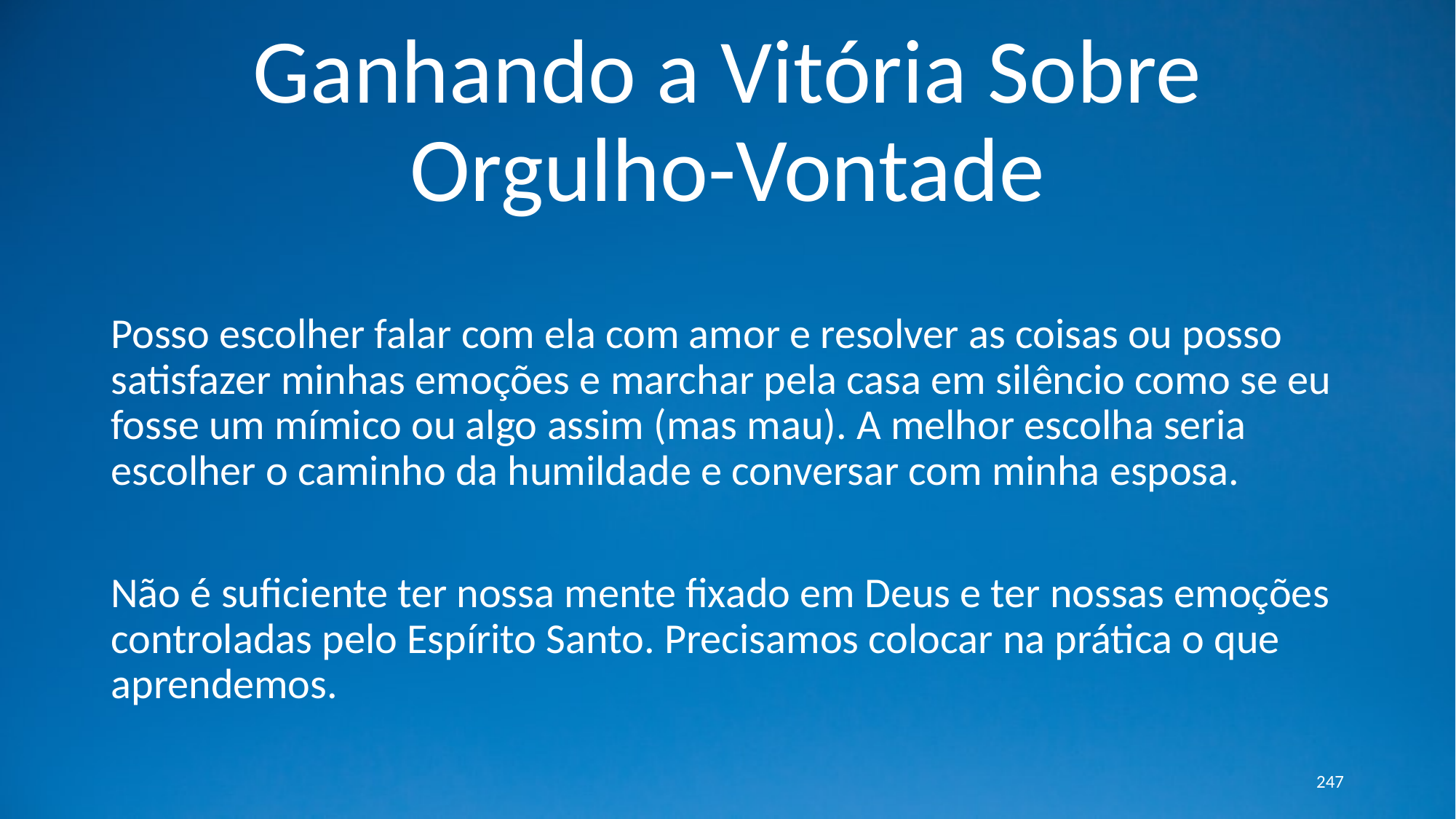

# Ganhando a Vitória Sobre Orgulho-Vontade
Posso escolher falar com ela com amor e resolver as coisas ou posso satisfazer minhas emoções e marchar pela casa em silêncio como se eu fosse um mímico ou algo assim (mas mau). A melhor escolha seria escolher o caminho da humildade e conversar com minha esposa.

Não é suficiente ter nossa mente fixado em Deus e ter nossas emoções controladas pelo Espírito Santo. Precisamos colocar na prática o que aprendemos.

247